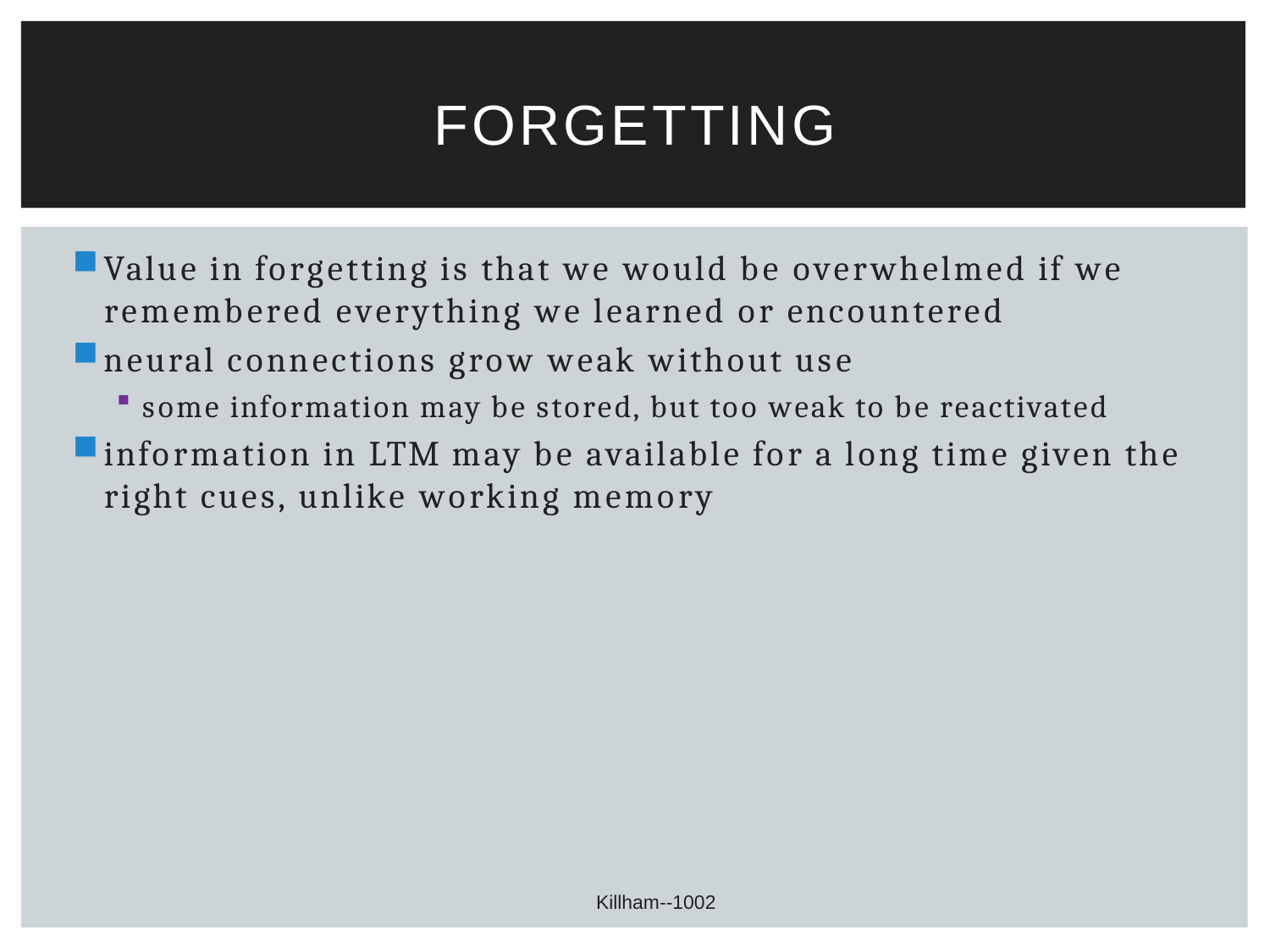

# Forgetting
Value in forgetting is that we would be overwhelmed if we remembered everything we learned or encountered
neural connections grow weak without use
some information may be stored, but too weak to be reactivated
information in LTM may be available for a long time given the right cues, unlike working memory
Killham--1002